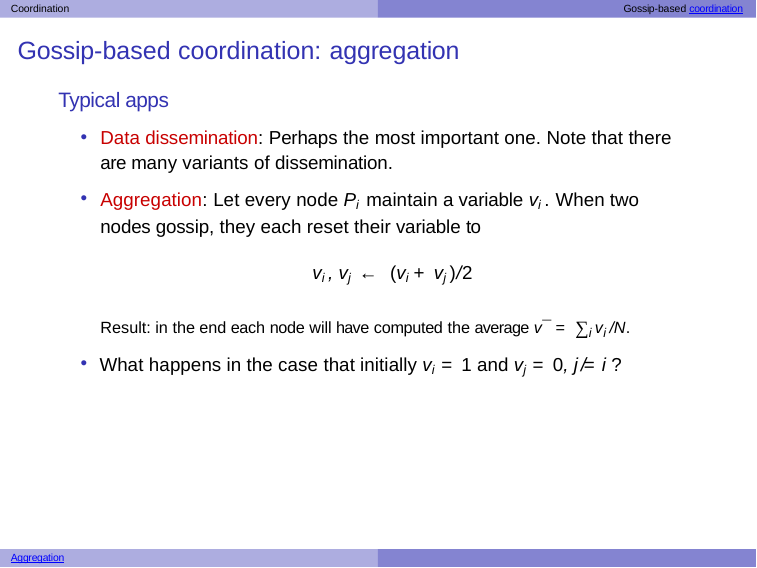

Coordination	Gossip-based coordination
# Gossip-based coordination: aggregation
Typical apps
Data dissemination: Perhaps the most important one. Note that there are many variants of dissemination.
Aggregation: Let every node Pi maintain a variable vi . When two nodes gossip, they each reset their variable to
vi , vj ← (vi + vj )/2
Result: in the end each node will have computed the average v¯ = ∑i vi /N.
What happens in the case that initially vi = 1 and vj = 0, j ̸= i ?

Aggregation